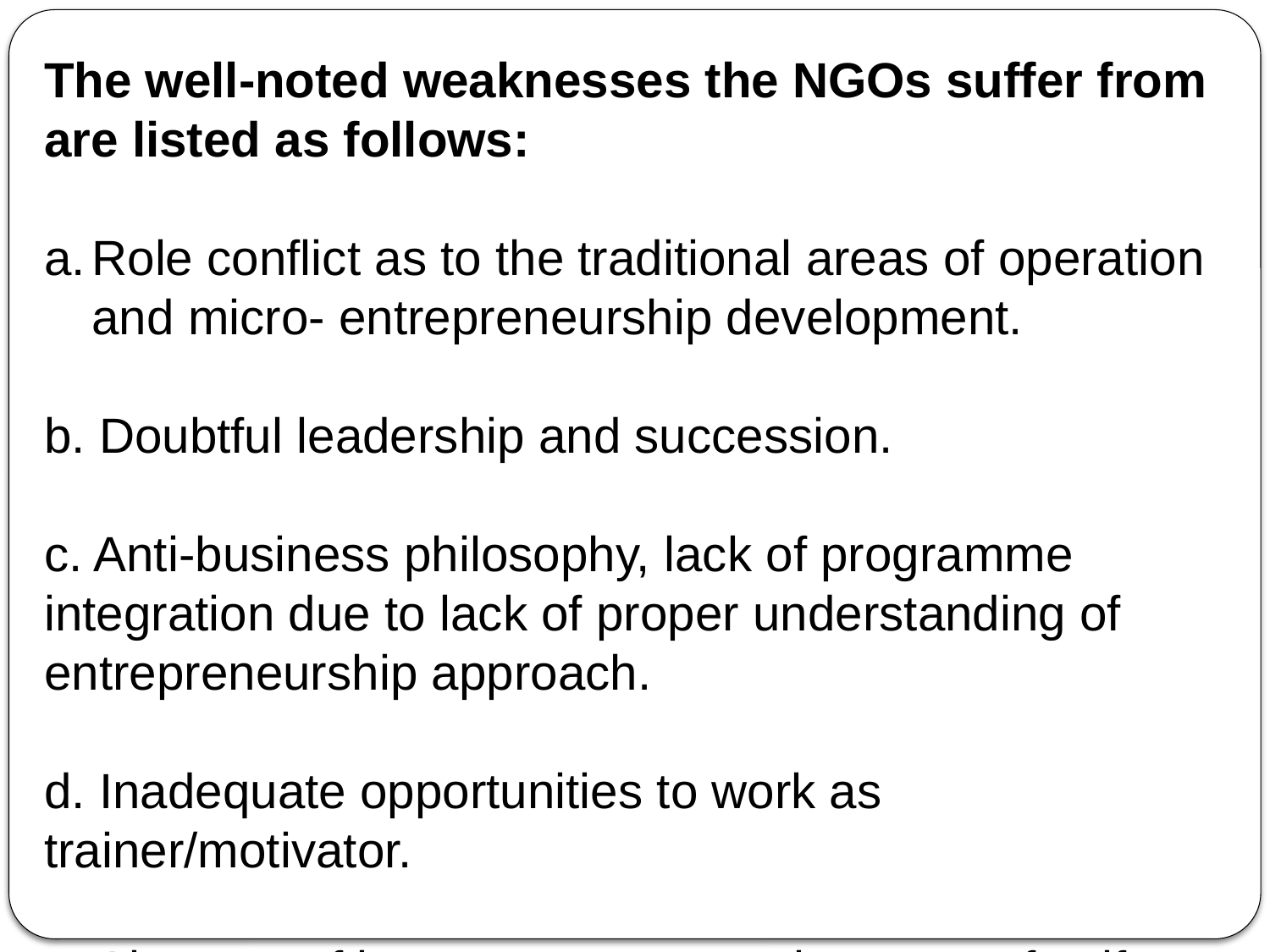

The well-noted weaknesses the NGOs suffer from are listed as follows:

Role conflict as to the traditional areas of operation and micro- entrepreneurship development.

b. Doubtful leadership and succession.

c. Anti-business philosophy, lack of programme integration due to lack of proper understanding of entrepreneurship approach.

d. Inadequate opportunities to work as trainer/motivator.

e. Absence of impact assessment because of self righteousness on the part of NGO leaders.